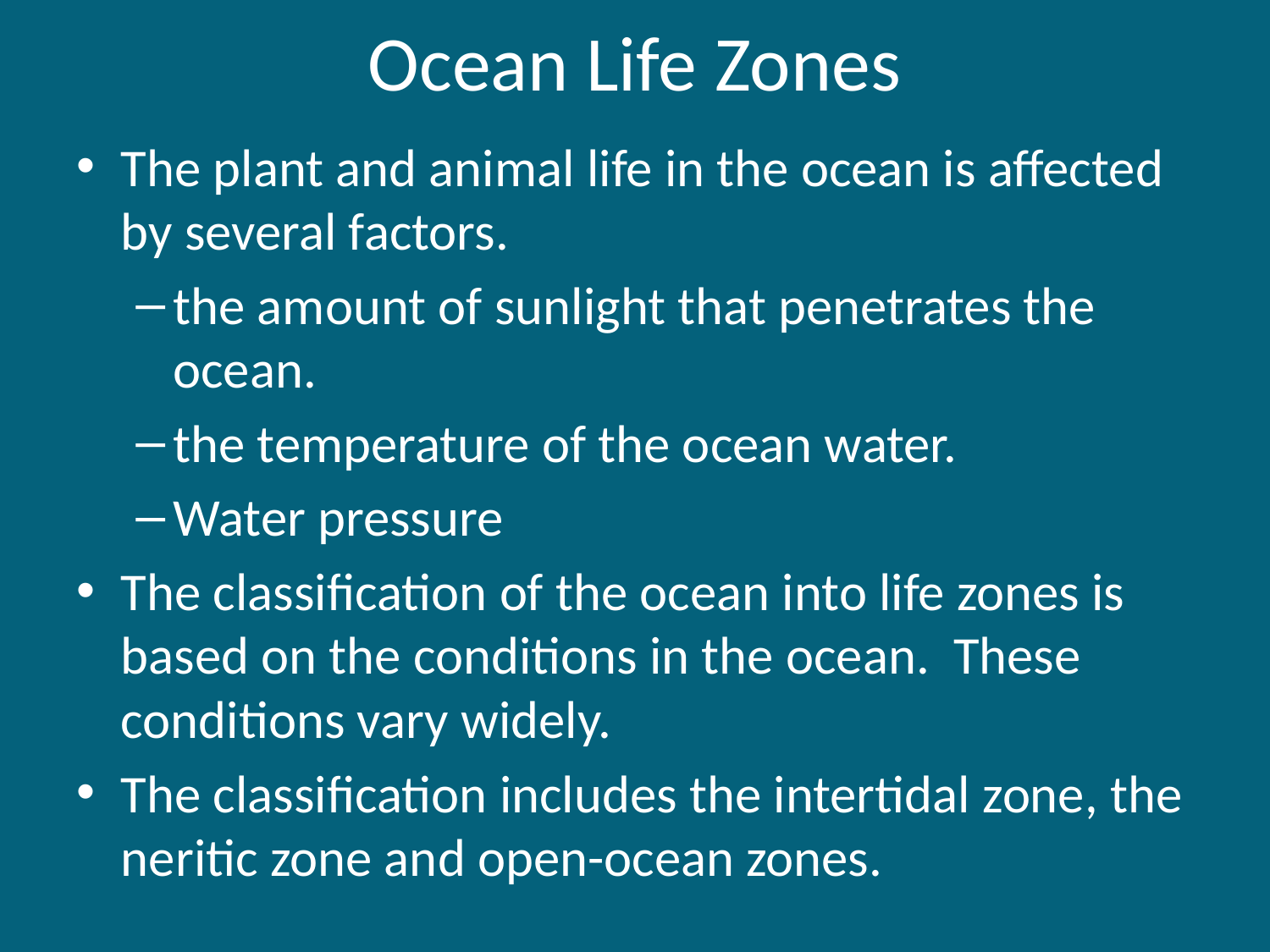

# Ocean Life Zones
The plant and animal life in the ocean is affected by several factors.
the amount of sunlight that penetrates the ocean.
the temperature of the ocean water.
Water pressure
The classification of the ocean into life zones is based on the conditions in the ocean.  These conditions vary widely.
The classification includes the intertidal zone, the neritic zone and open-ocean zones.